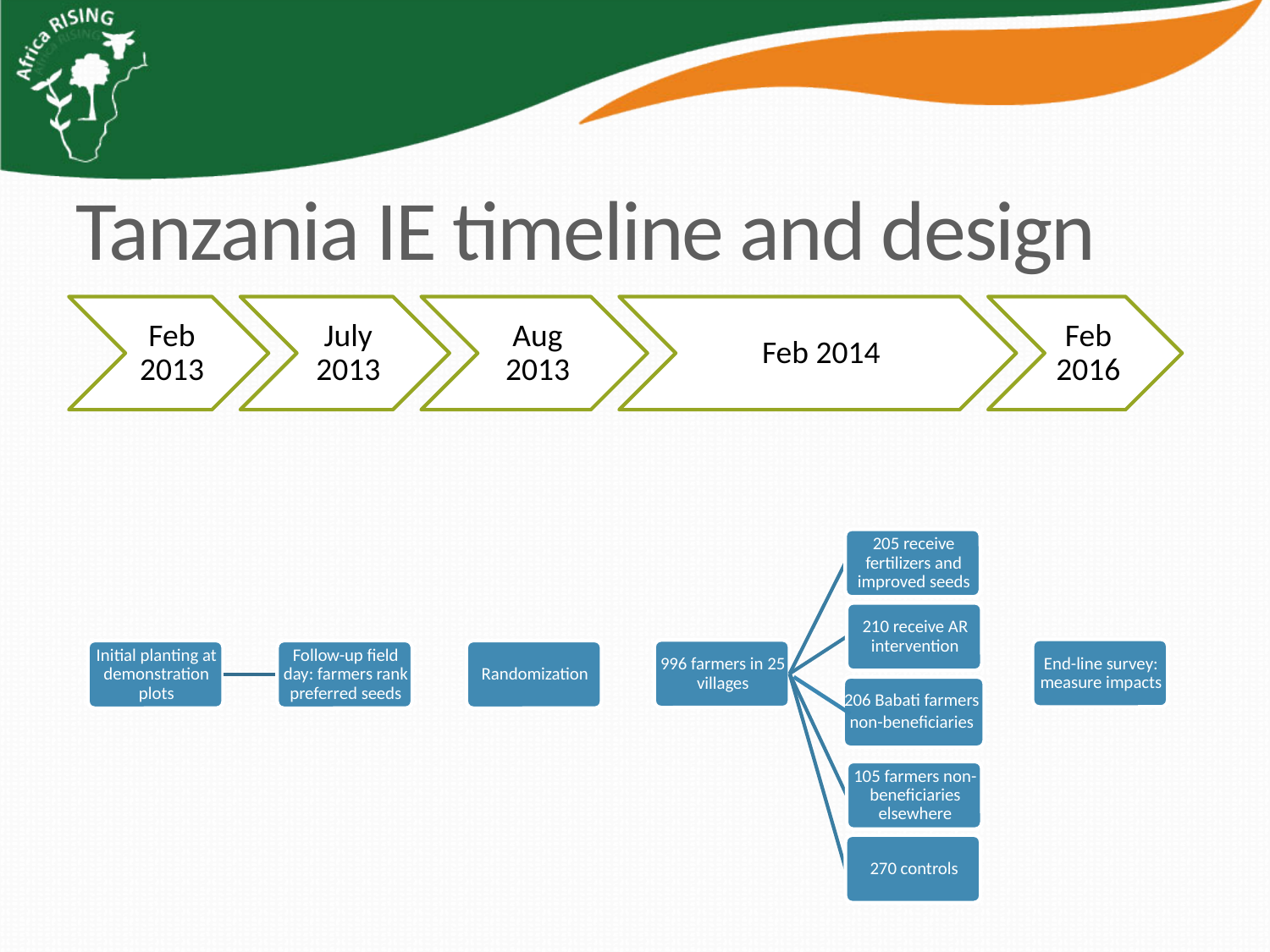

Tanzania IE timeline and design
Feb 2013
July 2013
Aug 2013
Feb 2014
Feb 2016
Initial planting at demonstration plots

Follow-up field day: farmers rank preferred seeds

Randomization

996 farmers in 25 villages

205 receive fertilizers and improved seeds

210 receive AR intervention

End-line survey: measure impacts

105 farmers non-beneficiaries elsewhere

270 controls

206 Babati farmers non-beneficiaries